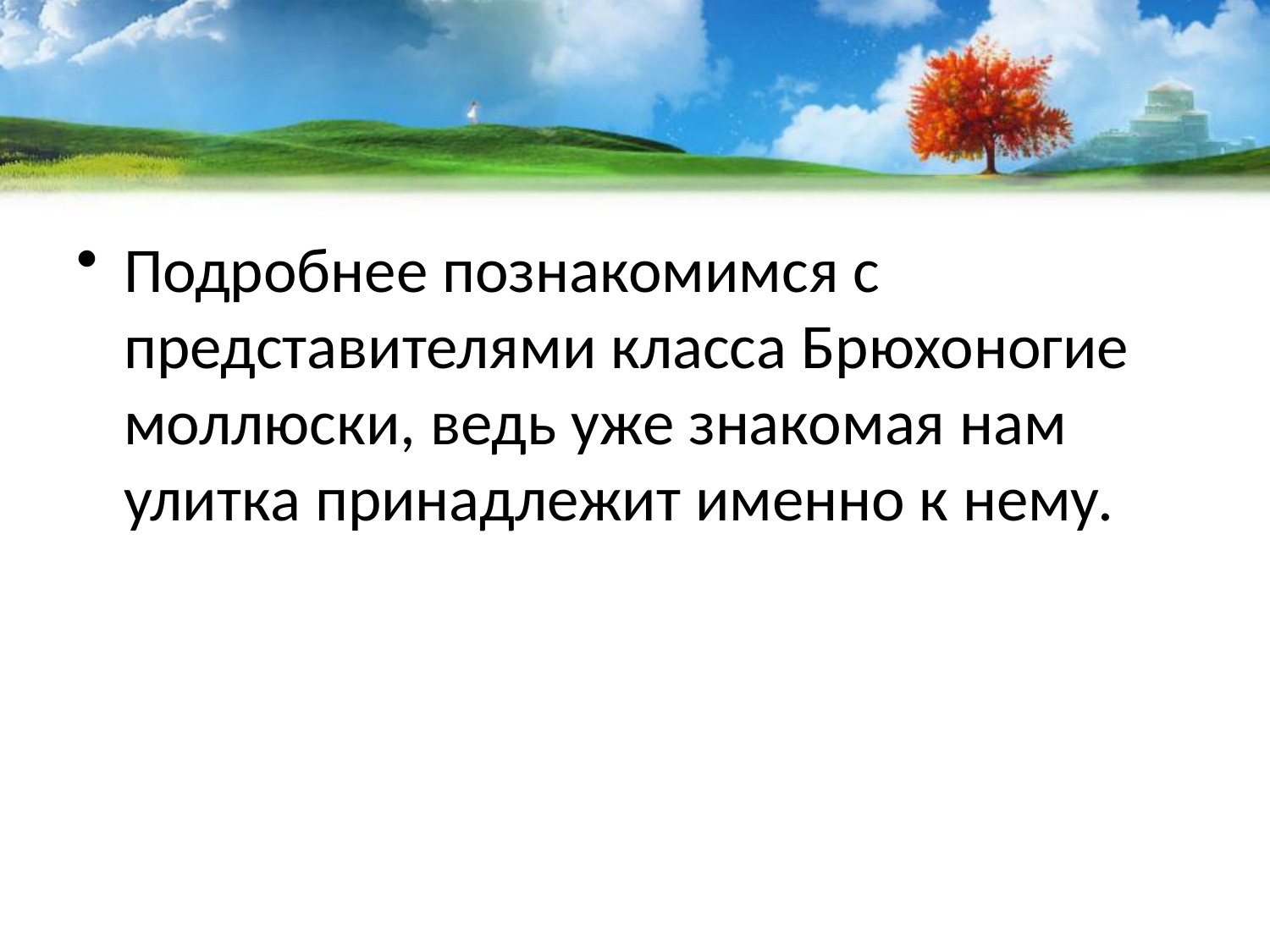

Подробнее познакомимся с представителями класса Брюхоногие моллюски, ведь уже знакомая нам улитка принадлежит именно к нему.